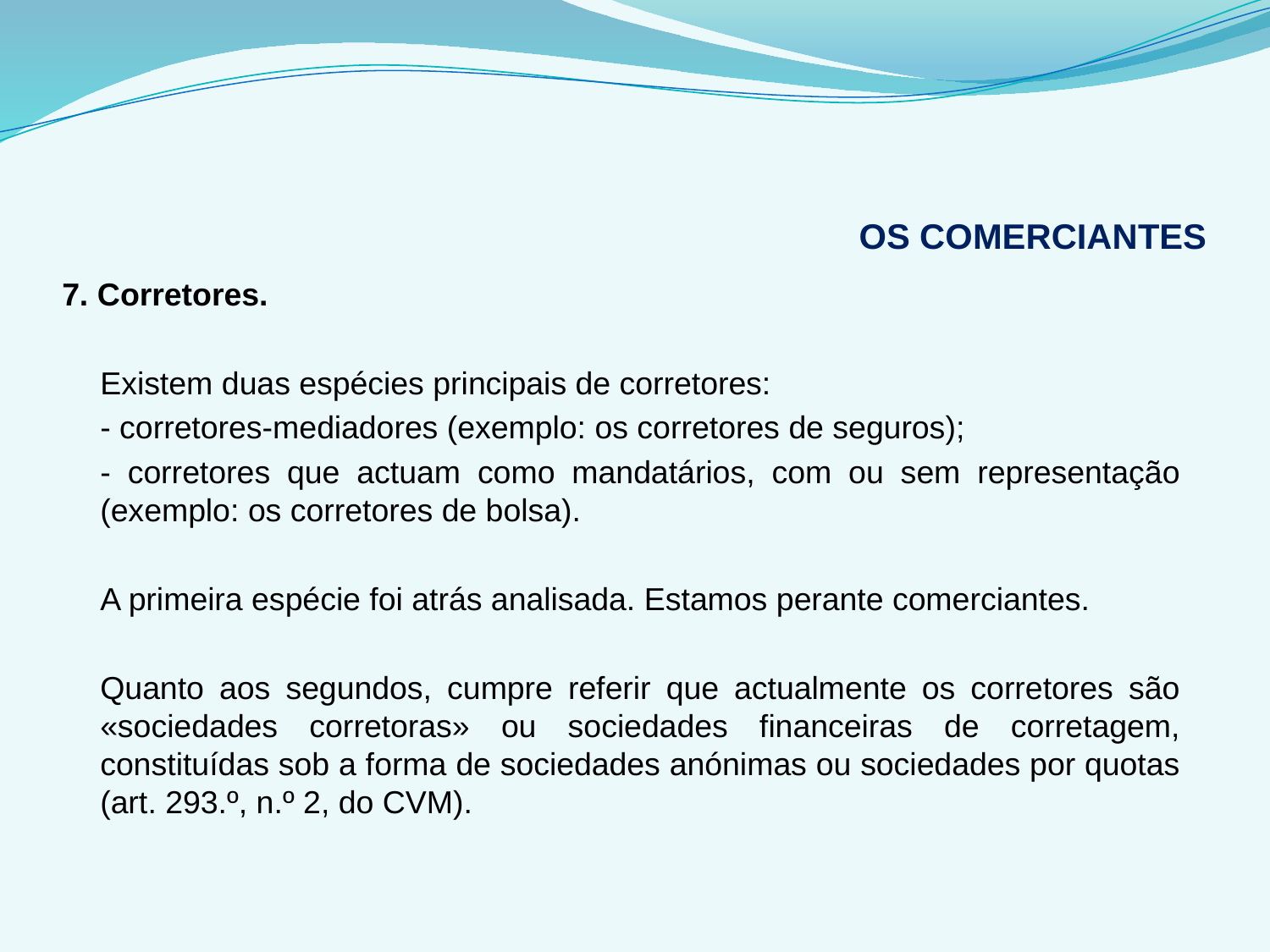

# OS COMERCIANTES
7. Corretores.

	Existem duas espécies principais de corretores:
	- corretores-mediadores (exemplo: os corretores de seguros);
	- corretores que actuam como mandatários, com ou sem representação (exemplo: os corretores de bolsa).

	A primeira espécie foi atrás analisada. Estamos perante comerciantes.

	Quanto aos segundos, cumpre referir que actualmente os corretores são «sociedades corretoras» ou sociedades financeiras de corretagem, constituídas sob a forma de sociedades anónimas ou sociedades por quotas (art. 293.º, n.º 2, do CVM).